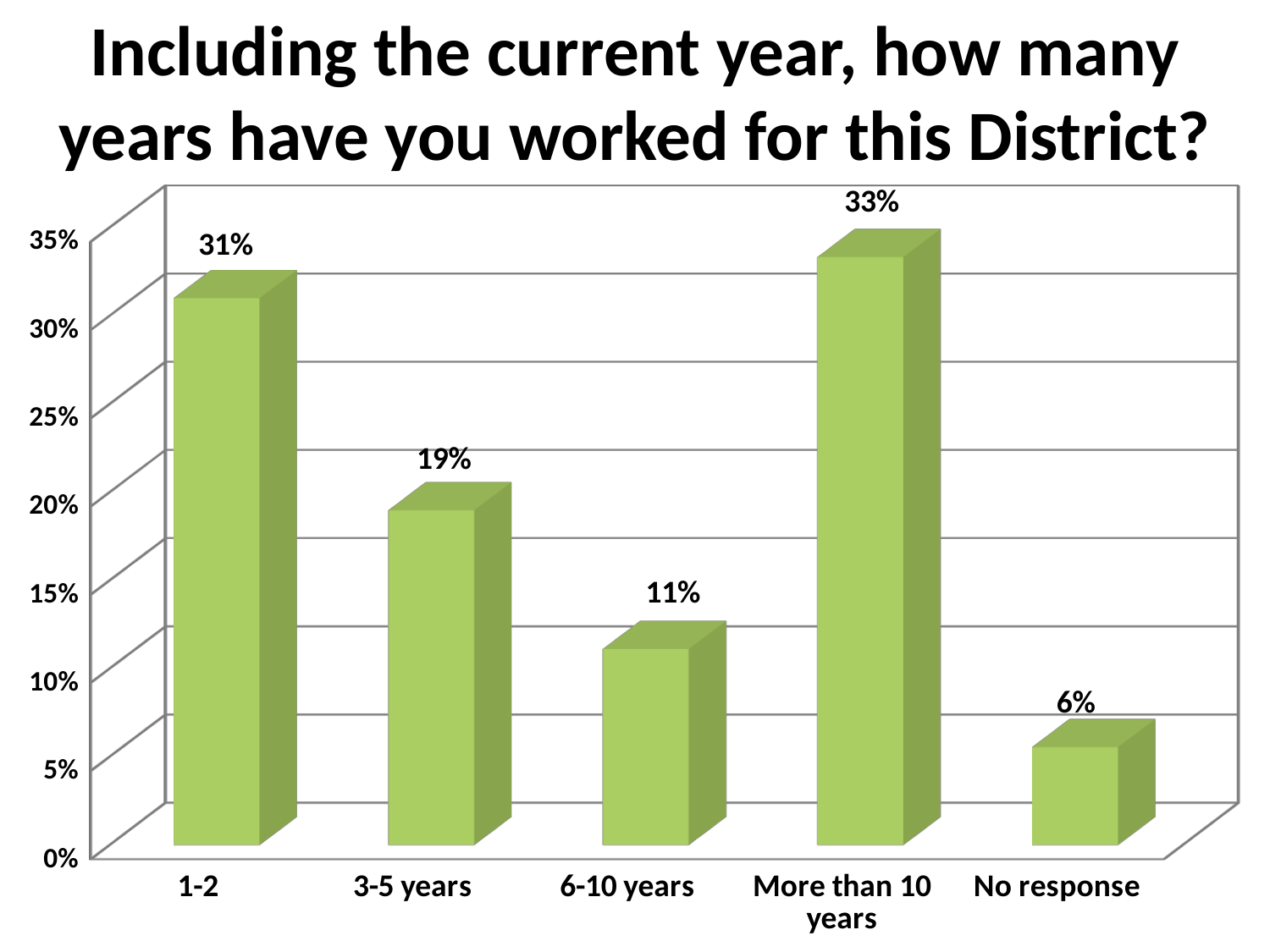

# Including the current year, how many years have you worked for this District?

[unsupported chart]